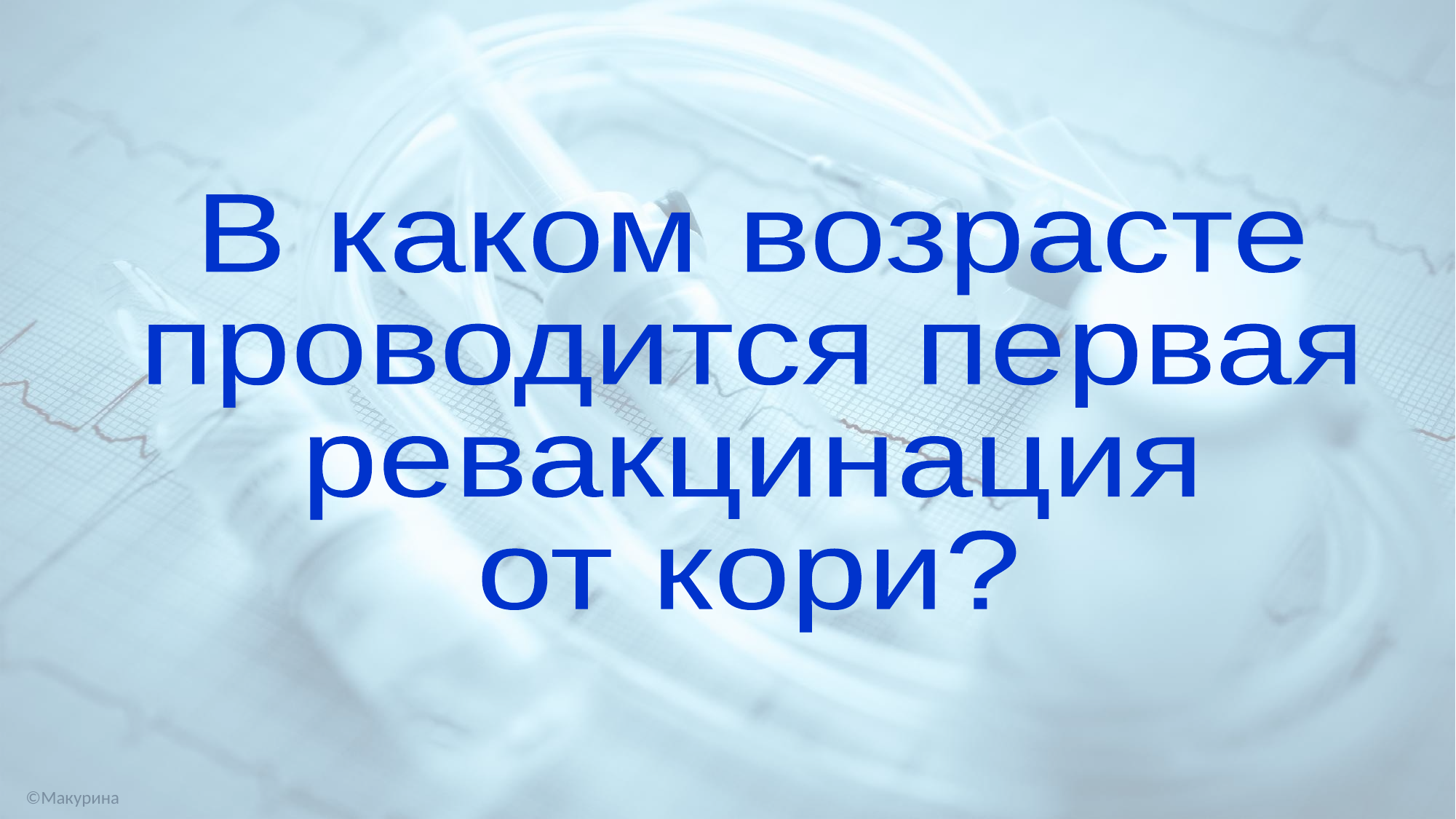

В каком возрасте
проводится первая
ревакцинация
от кори?